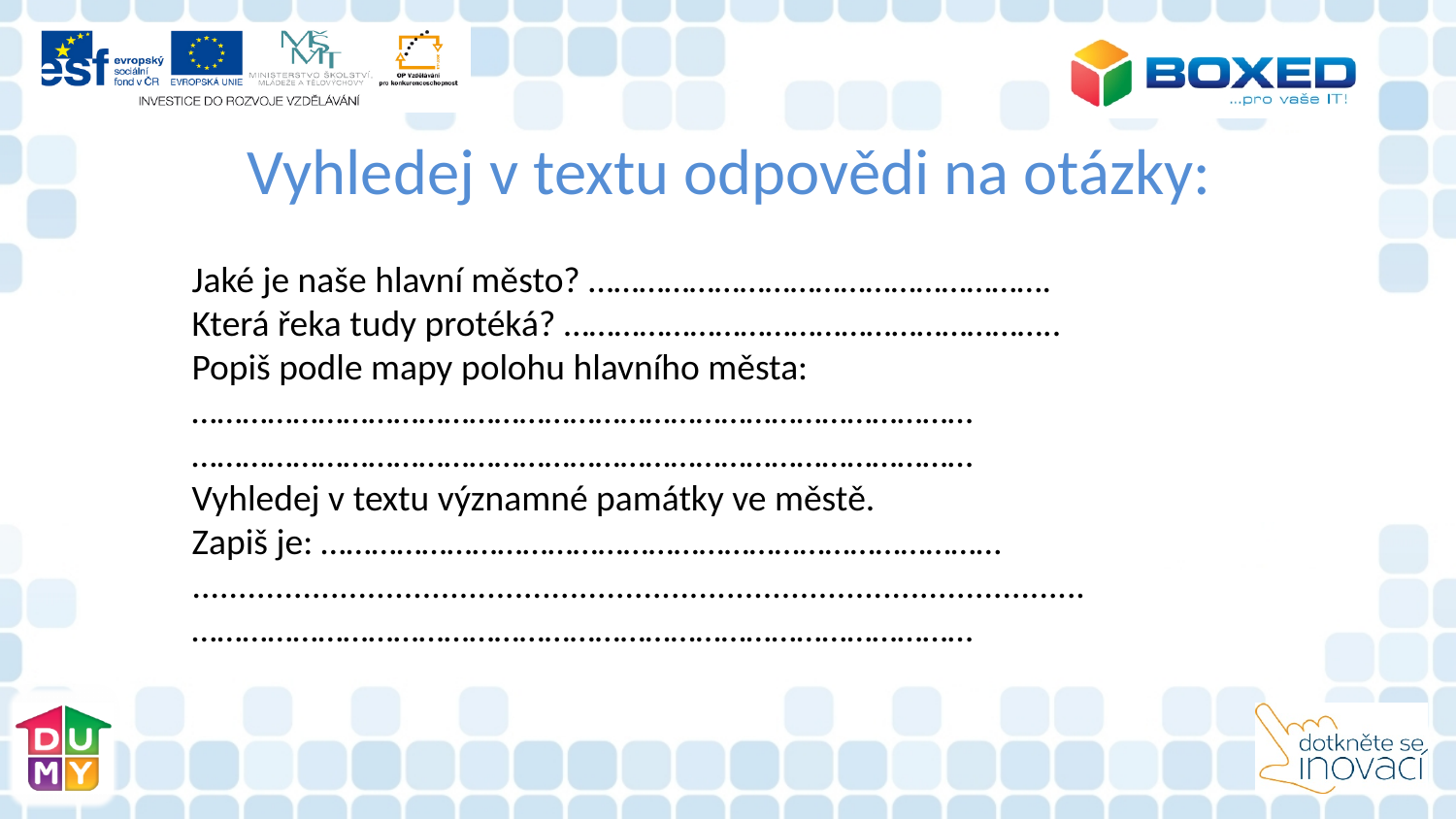

Vyhledej v textu odpovědi na otázky:
Jaké je naše hlavní město? ……………………………………………….
Která řeka tudy protéká? …………………………………………………..
Popiš podle mapy polohu hlavního města:
…………………………………………………………………………………
…………………………………………………………………………………
Vyhledej v textu významné památky ve městě.
Zapiš je: ………………………………………………………………………
.................................................................................................
…………………………………………………………………………………